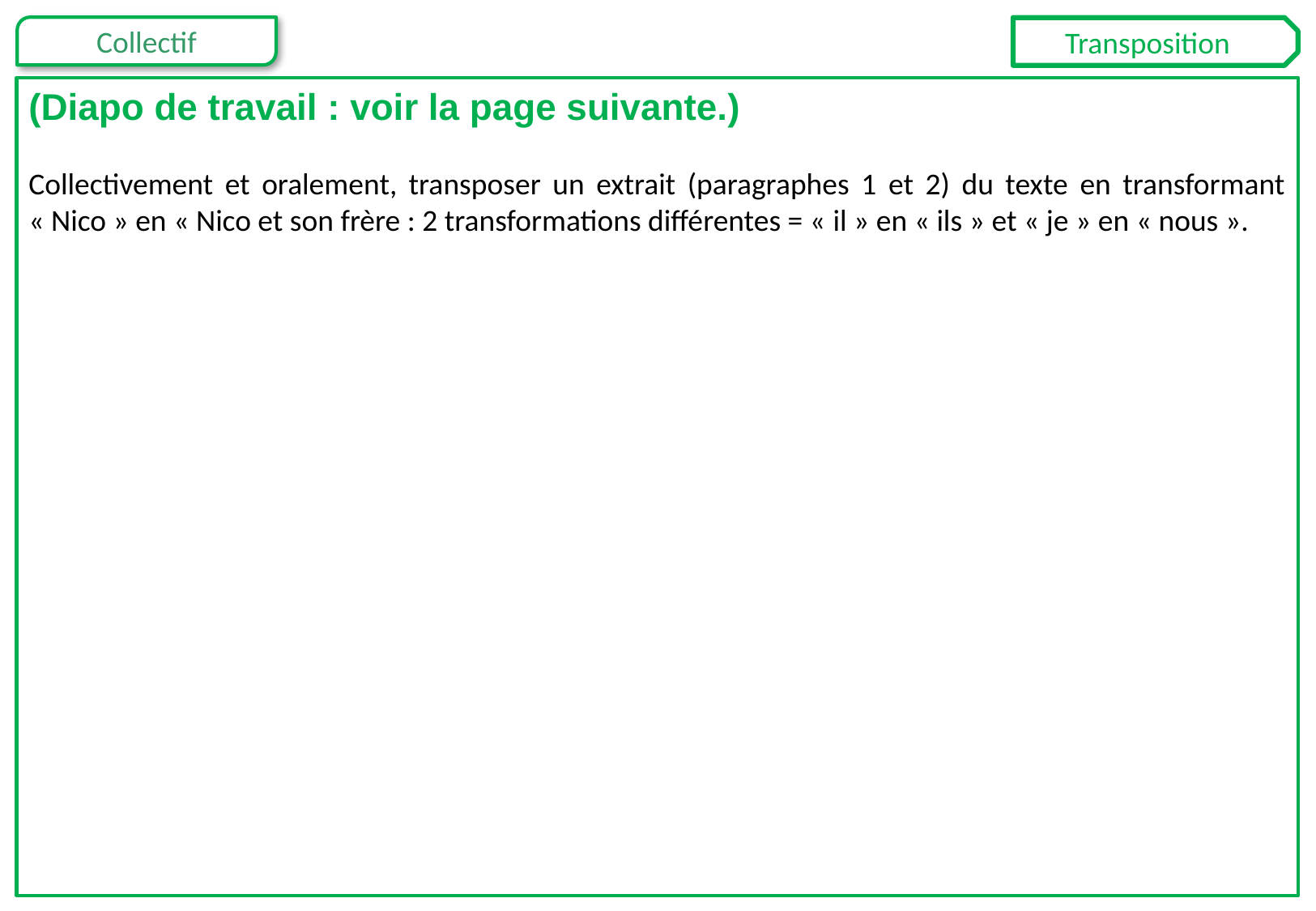

Transposition
(Diapo de travail : voir la page suivante.)

Collectivement et oralement, transposer un extrait (paragraphes 1 et 2) du texte en transformant « Nico » en « Nico et son frère : 2 transformations différentes = « il » en « ils » et « je » en « nous ».